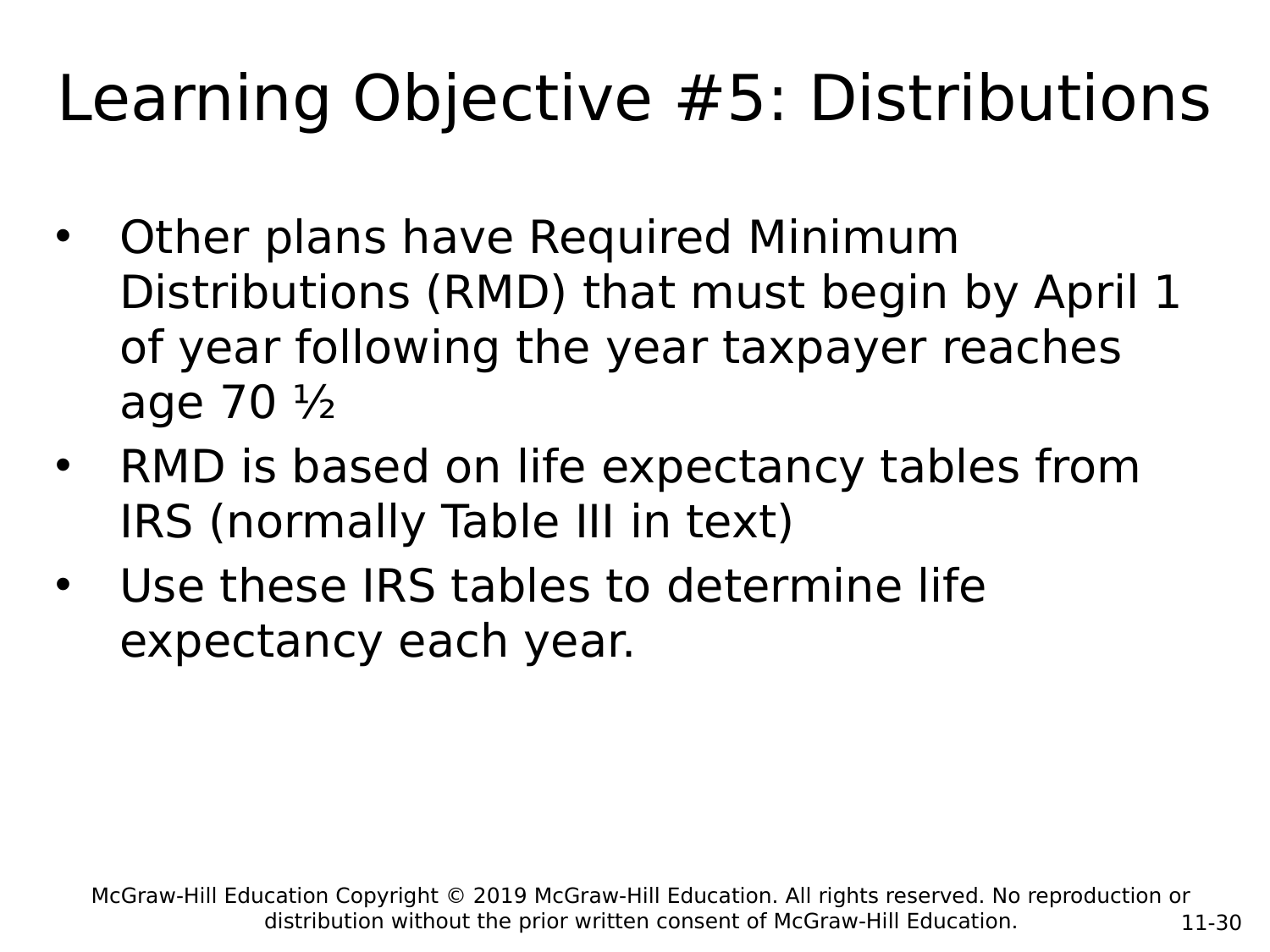

# Learning Objective #5: Distributions
Other plans have Required Minimum Distributions (RMD) that must begin by April 1 of year following the year taxpayer reaches age 70 ½
RMD is based on life expectancy tables from IRS (normally Table III in text)
Use these IRS tables to determine life expectancy each year.
McGraw-Hill Education Copyright © 2019 McGraw-Hill Education. All rights reserved. No reproduction or distribution without the prior written consent of McGraw-Hill Education.
11-30